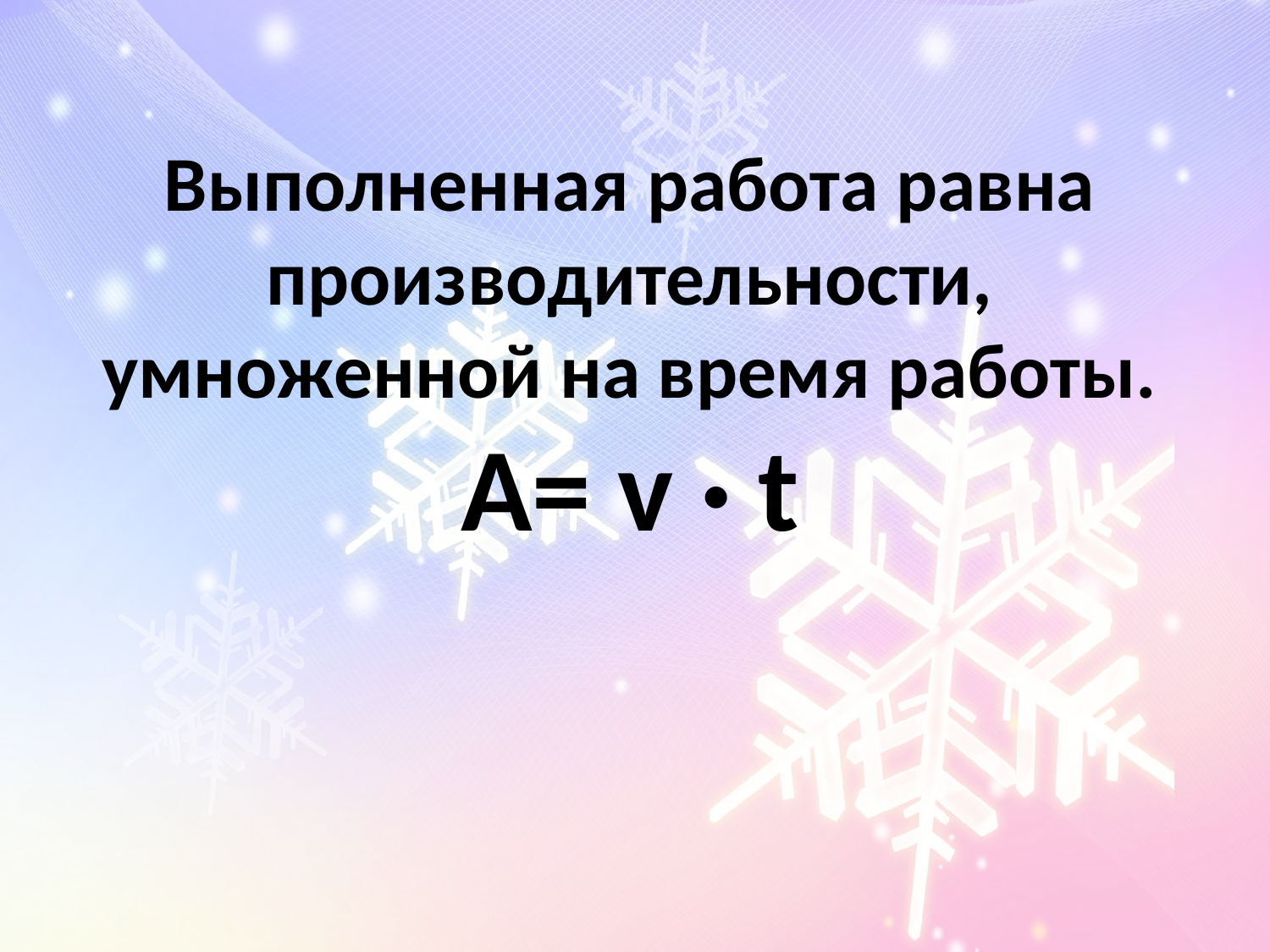

# Выполненная работа равна производительности, умноженной на время работы. А= v · t